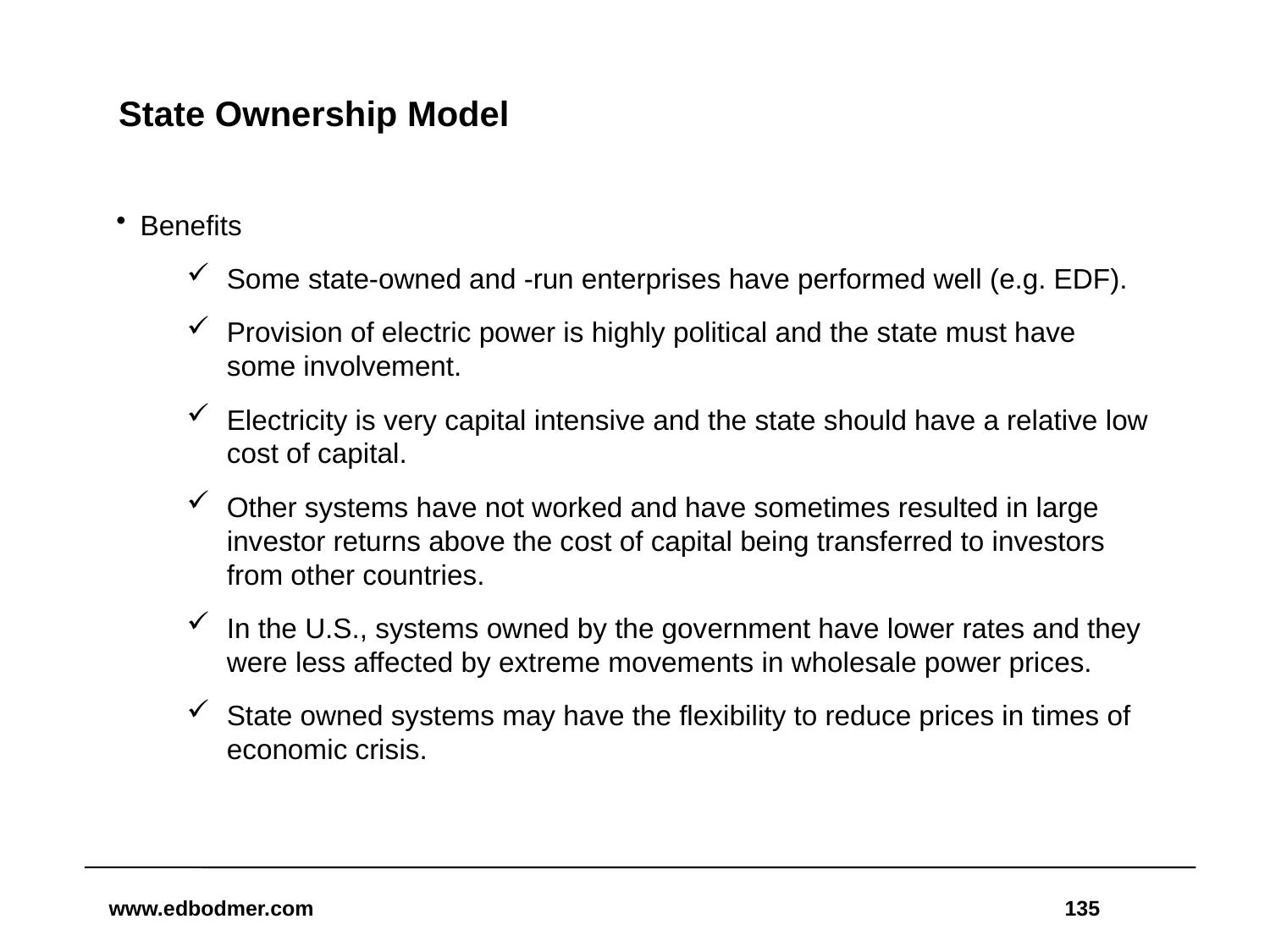

# State Ownership Model
Benefits
Some state-owned and -run enterprises have performed well (e.g. EDF).
Provision of electric power is highly political and the state must have some involvement.
Electricity is very capital intensive and the state should have a relative low cost of capital.
Other systems have not worked and have sometimes resulted in large investor returns above the cost of capital being transferred to investors from other countries.
In the U.S., systems owned by the government have lower rates and they were less affected by extreme movements in wholesale power prices.
State owned systems may have the flexibility to reduce prices in times of economic crisis.